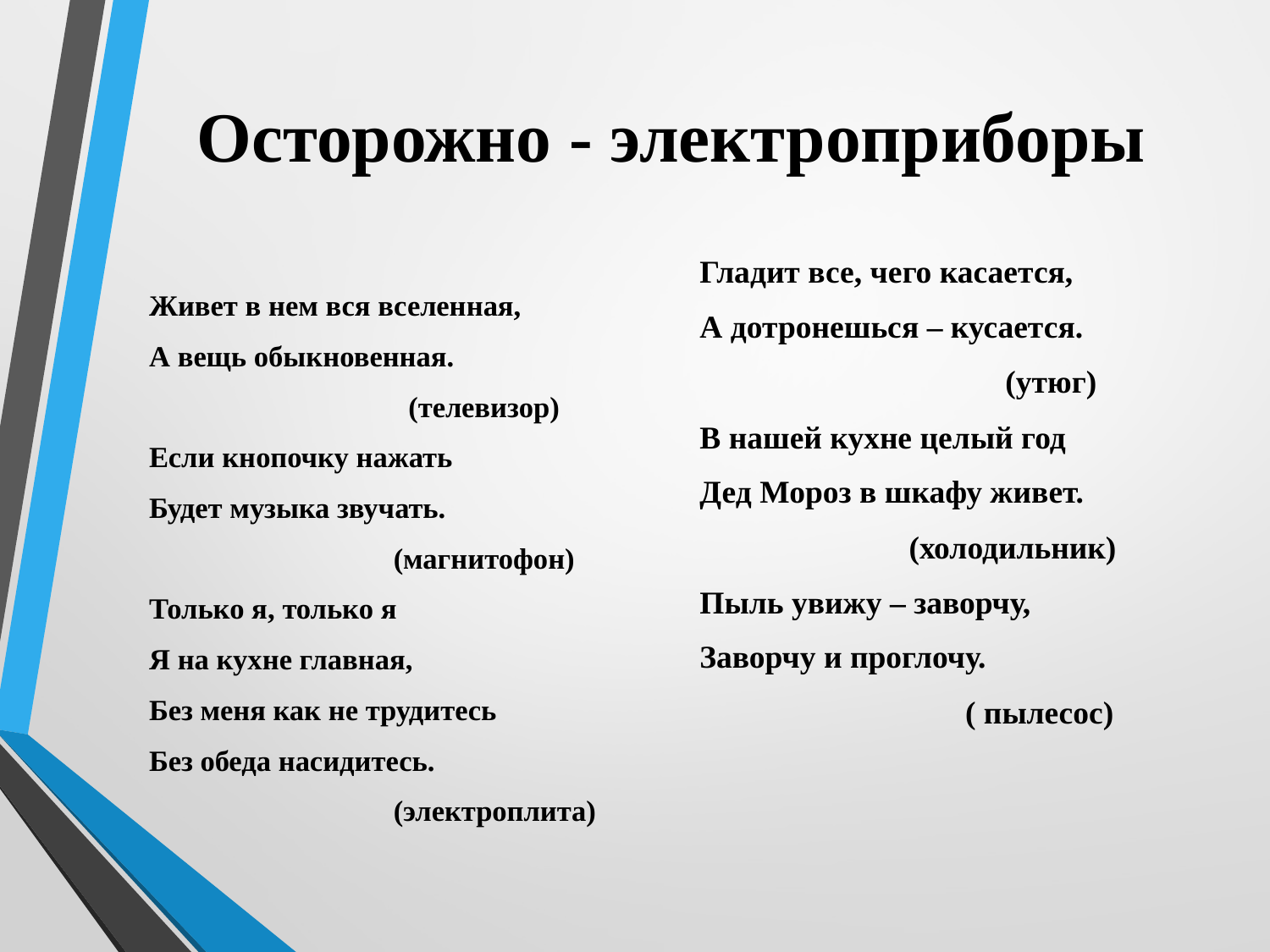

# Осторожно - электроприборы
Гладит все, чего касается,
А дотронешься – кусается.
                                      (утюг)
В нашей кухне целый год
Дед Мороз в шкафу живет.
                          (холодильник)
Пыль увижу – заворчу,
Заворчу и проглочу.
                                 ( пылесос)
Живет в нем вся вселенная,
А вещь обыкновенная.
                                   (телевизор)
Если кнопочку нажать
Будет музыка звучать.
                                 (магнитофон)
Только я, только я
Я на кухне главная,
Без меня как не трудитесь
Без обеда насидитесь.
                                 (электроплита)